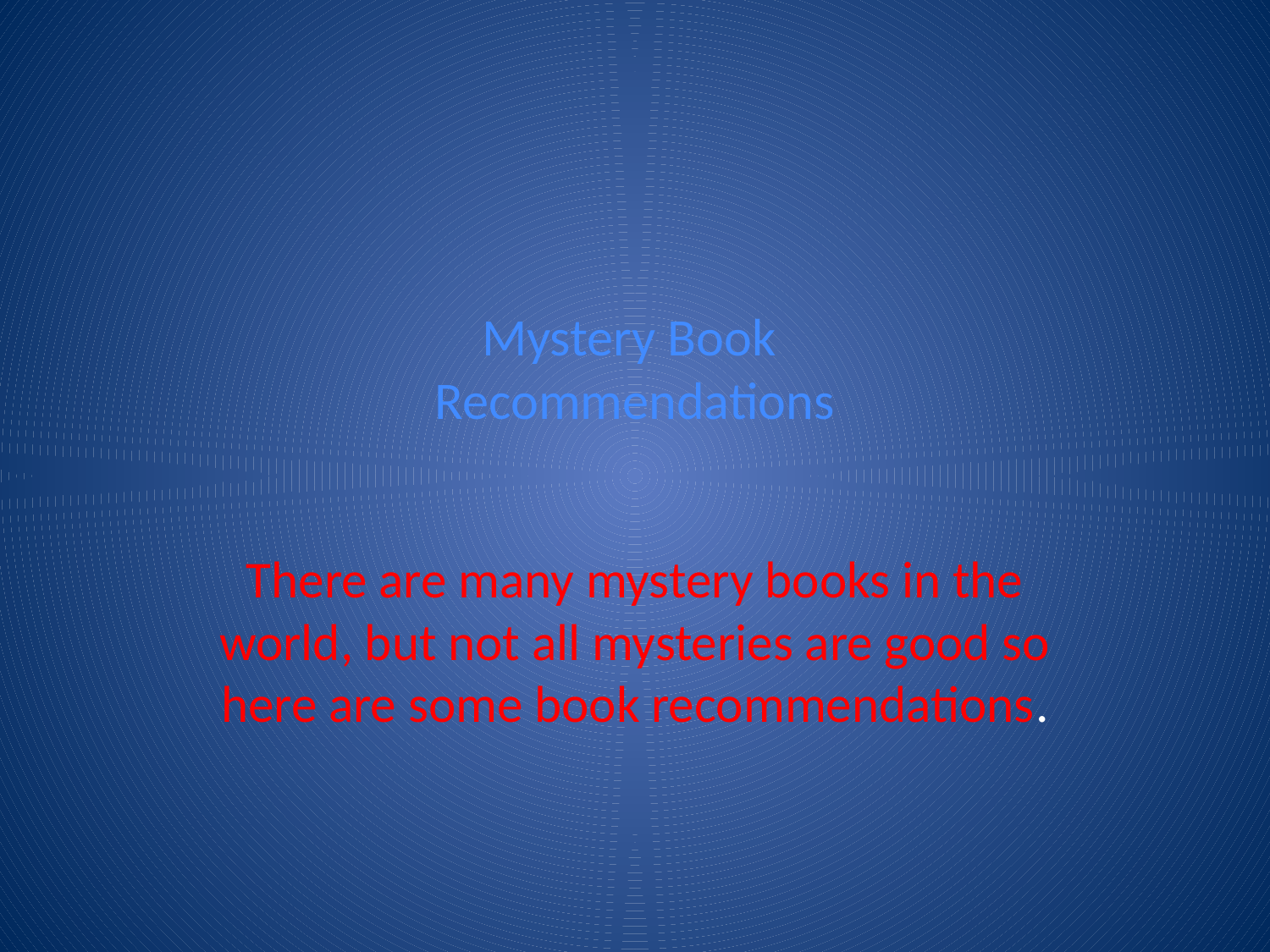

# Mystery Book Recommendations
There are many mystery books in the world, but not all mysteries are good so here are some book recommendations.